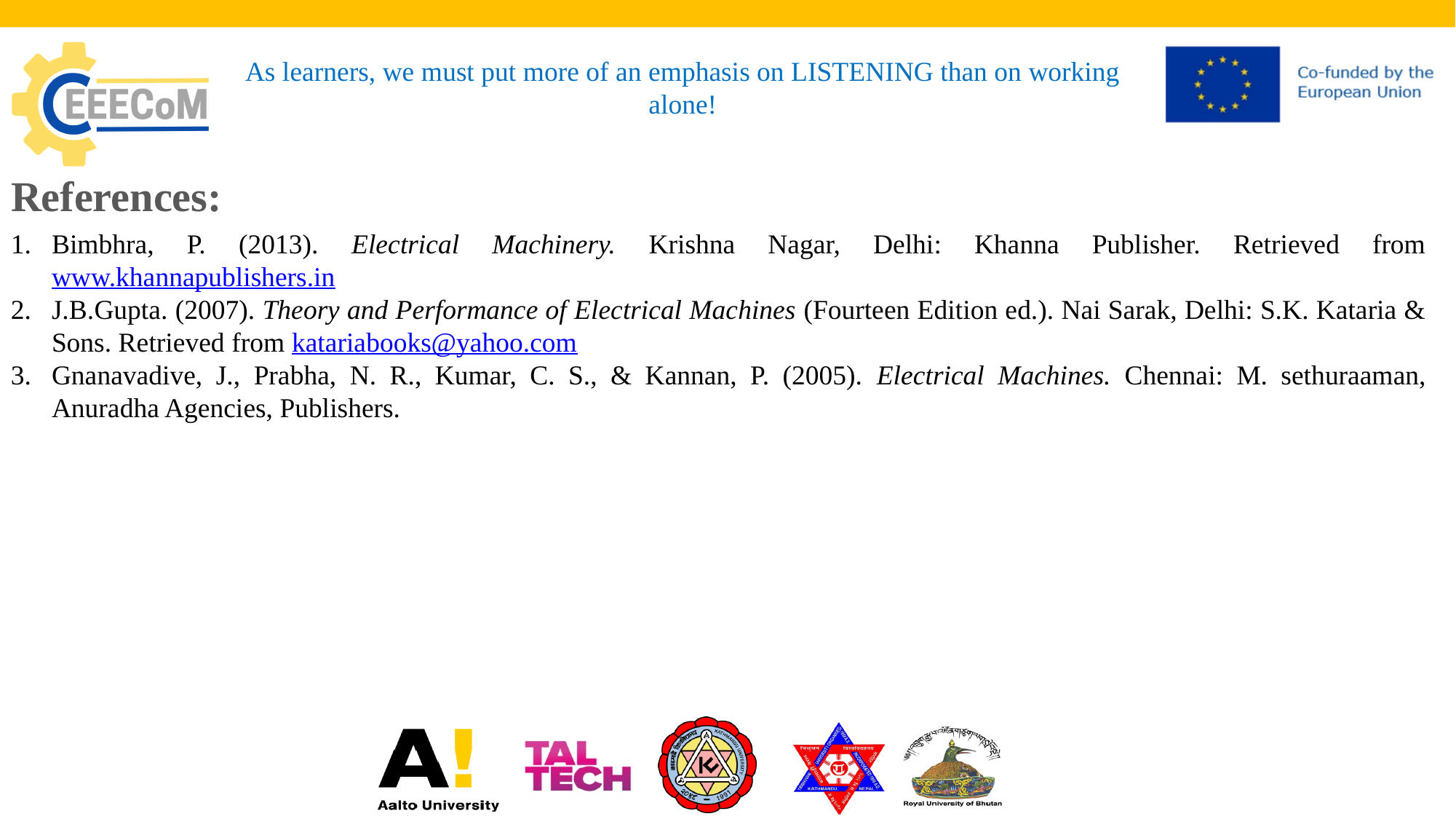

# As learners, we must put more of an emphasis on LISTENING than on working alone!
References:

Bimbhra, P. (2013). Electrical Machinery. Krishna Nagar, Delhi: Khanna Publisher. Retrieved from www.khannapublishers.in
J.B.Gupta. (2007). Theory and Performance of Electrical Machines (Fourteen Edition ed.). Nai Sarak, Delhi: S.K. Kataria & Sons. Retrieved from katariabooks@yahoo.com
Gnanavadive, J., Prabha, N. R., Kumar, C. S., & Kannan, P. (2005). Electrical Machines. Chennai: M. sethuraaman, Anuradha Agencies, Publishers.